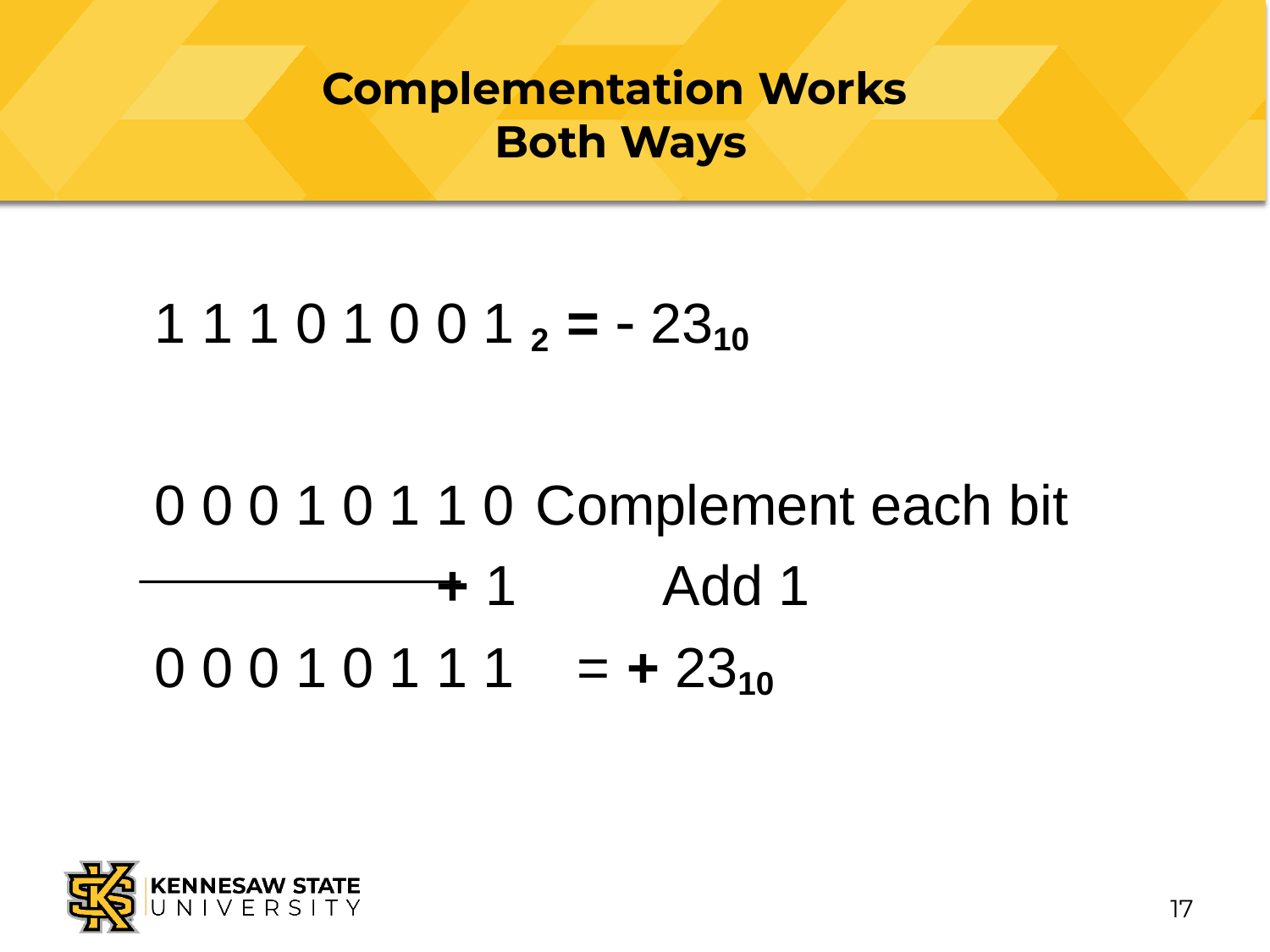

# Complementation Works Both Ways
1 1 1 0 1 0 0 1 2  = − 2310

0 0 0 1 0 1 1 0	Complement each bit
                  + 1     	Add 1
0 0 0 1 0 1 1 1    = + 2310

17